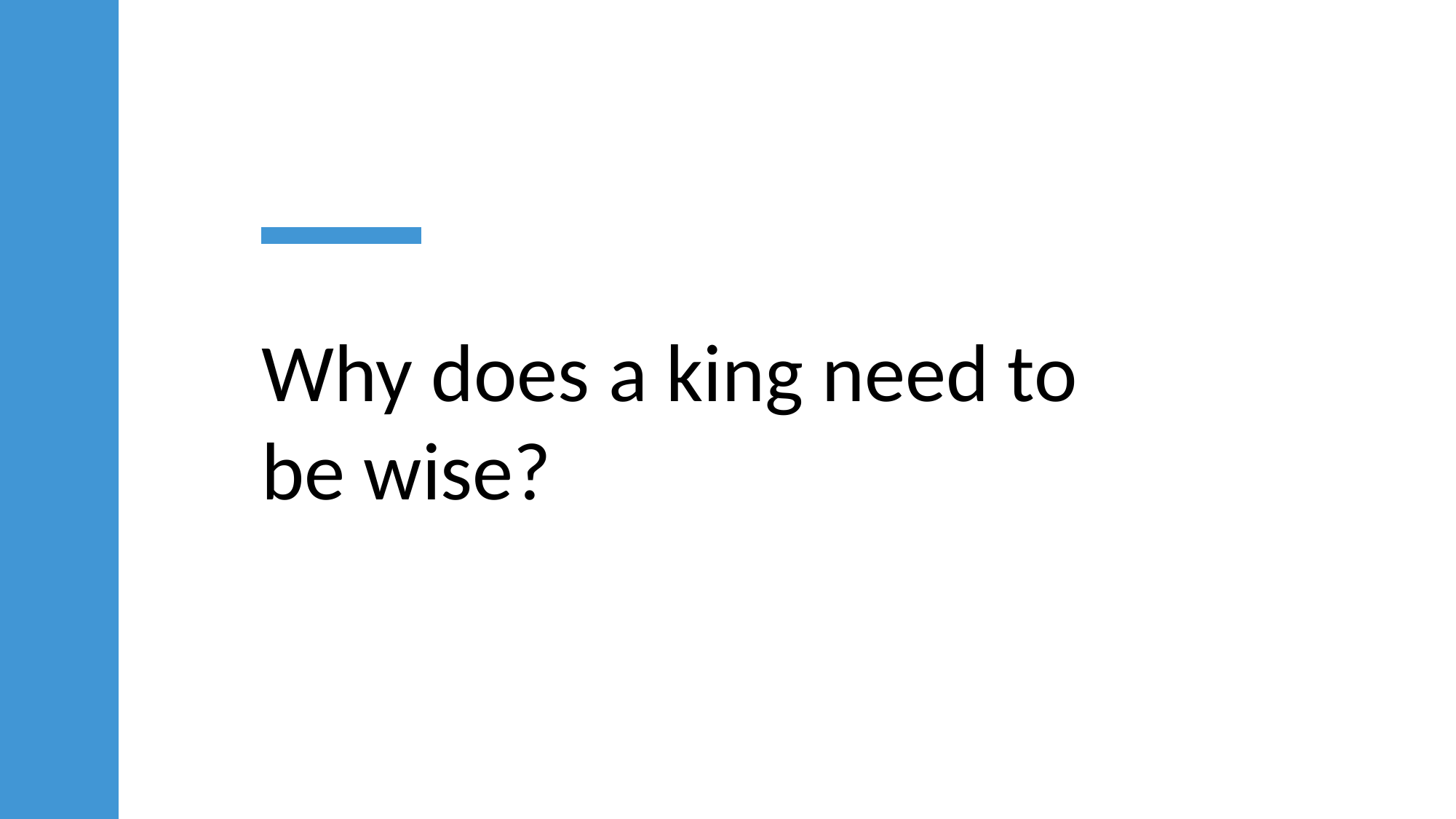

# Why does a king need to be wise?